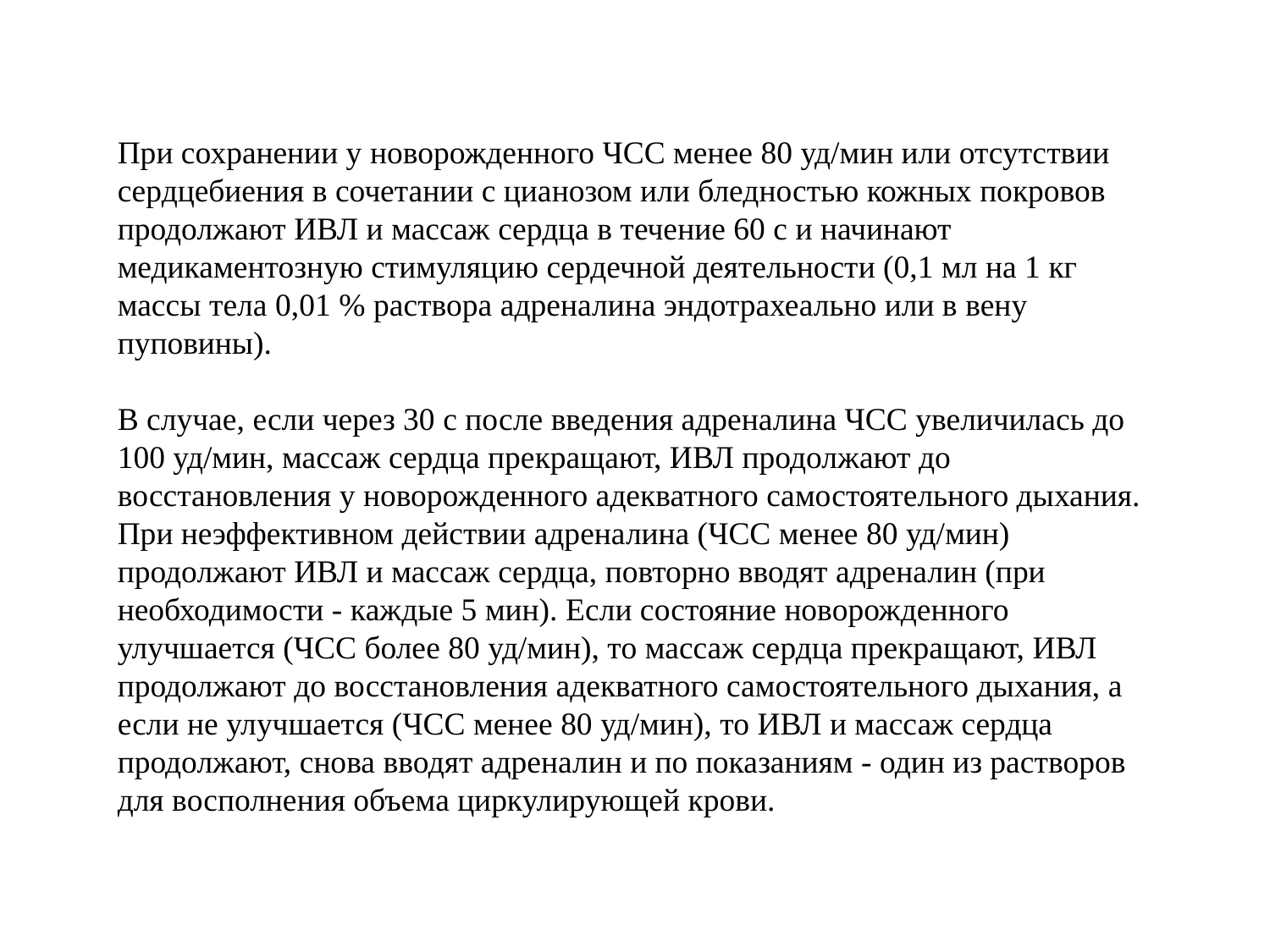

При сохранении у новорожденного ЧСС менее 80 уд/мин или отсутствии сердцебиения в сочетании с цианозом или бледностью кожных покровов продолжают ИВЛ и массаж сердца в течение 60 с и начинают медикаментозную стимуляцию сердечной деятельности (0,1 мл на 1 кг массы тела 0,01 % раствора адреналина эндотрахеально или в вену пуповины).

В случае, если через 30 с после введения адреналина ЧСС увеличилась до 100 уд/мин, массаж сердца прекращают, ИВЛ продолжают до восстановления у новорожденного адекватного самостоятельного дыхания.
При неэффективном действии адреналина (ЧСС менее 80 уд/мин) продолжают ИВЛ и массаж сердца, повторно вводят адреналин (при необходимости - каждые 5 мин). Если состояние новорожденного улучшается (ЧСС более 80 уд/мин), то массаж сердца прекращают, ИВЛ продолжают до восстановления адекватного самостоятельного дыхания, а если не улучшается (ЧСС менее 80 уд/мин), то ИВЛ и массаж сердца продолжают, снова вводят адреналин и по показаниям - один из растворов для восполнения объема циркулирующей крови.